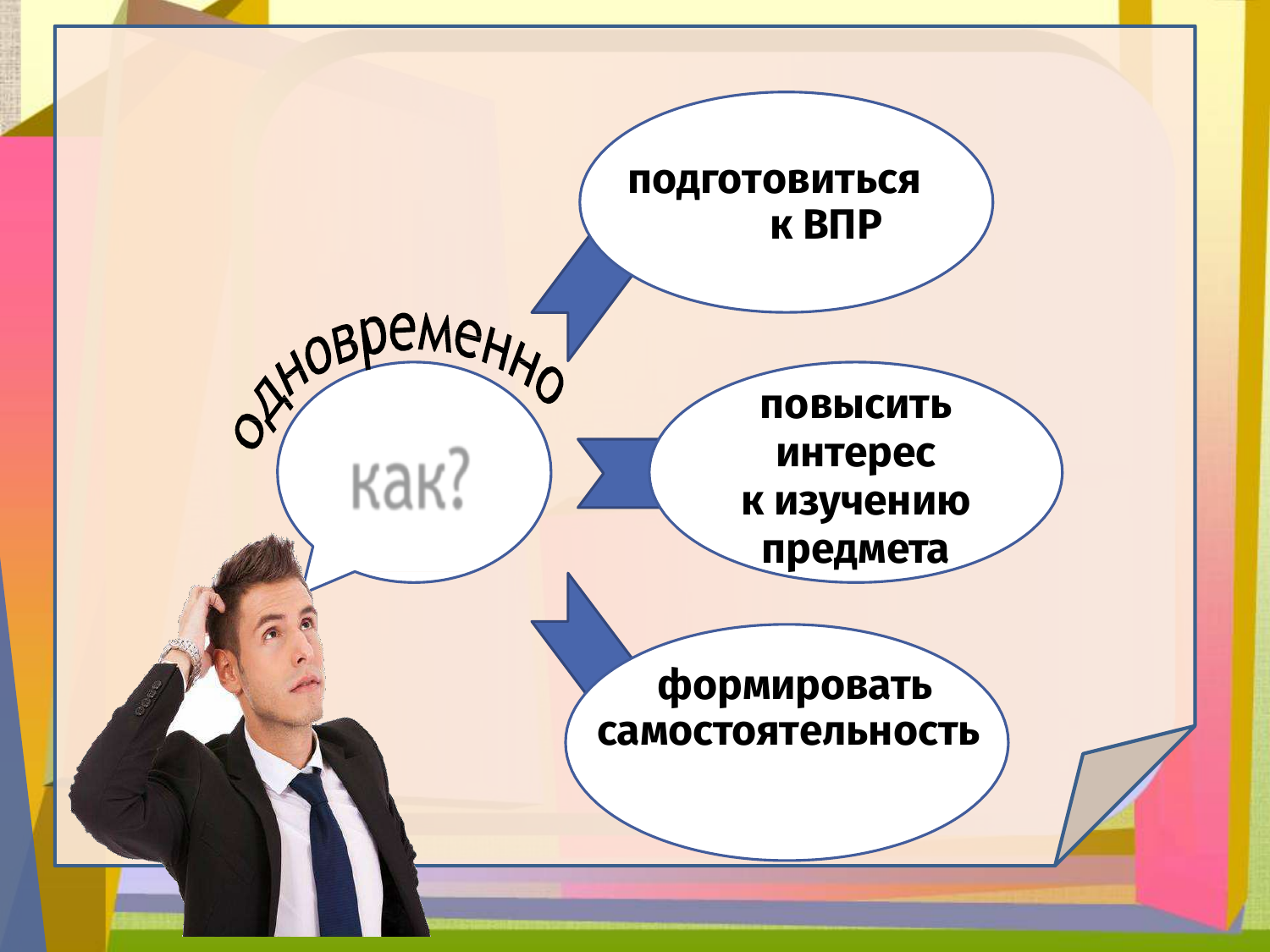

# подготовиться к ВПР

повысить интерес
к изучению предмета

формировать  самостоятельность